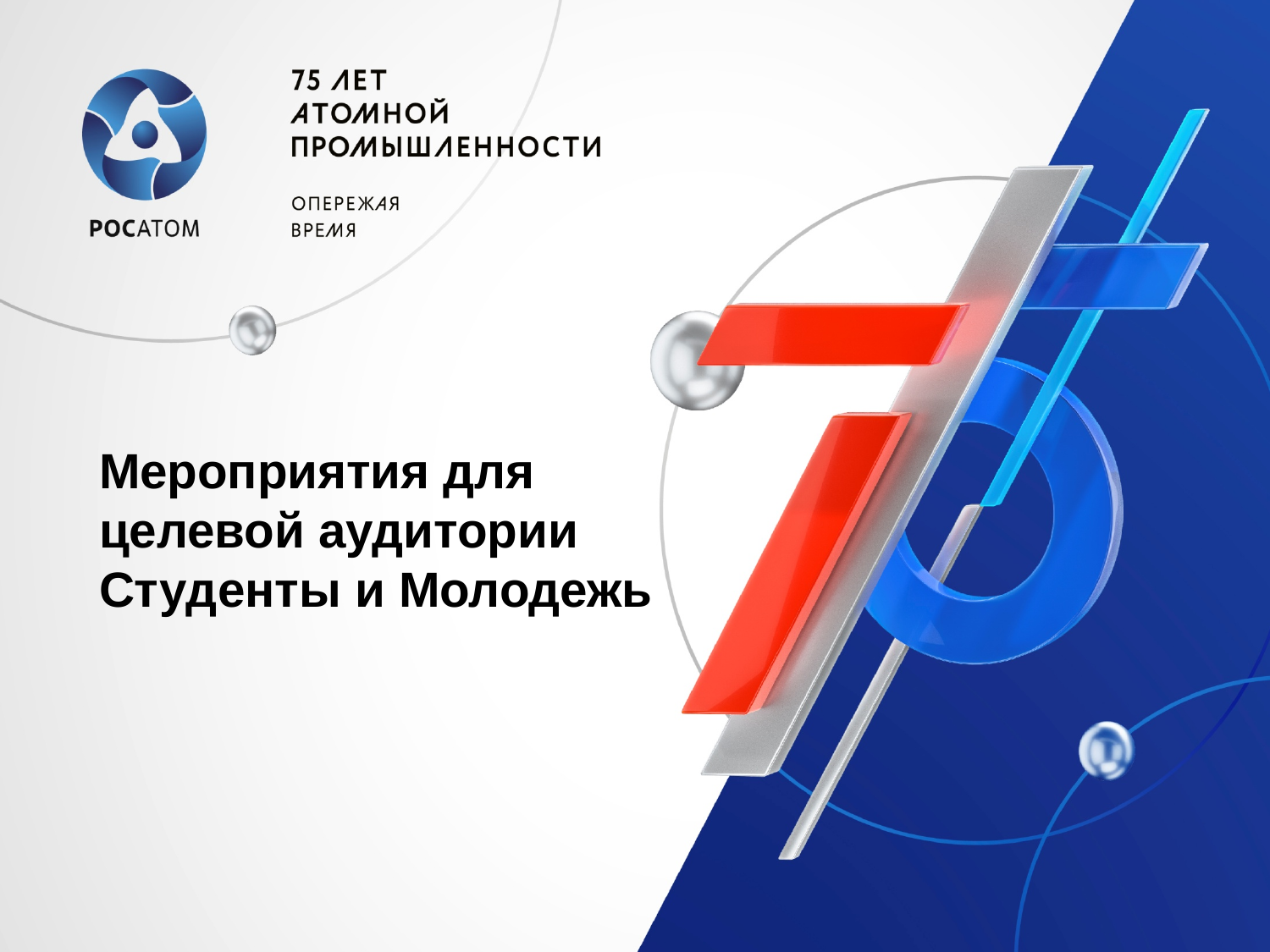

Мероприятия для целевой аудитории Студенты и Молодежь